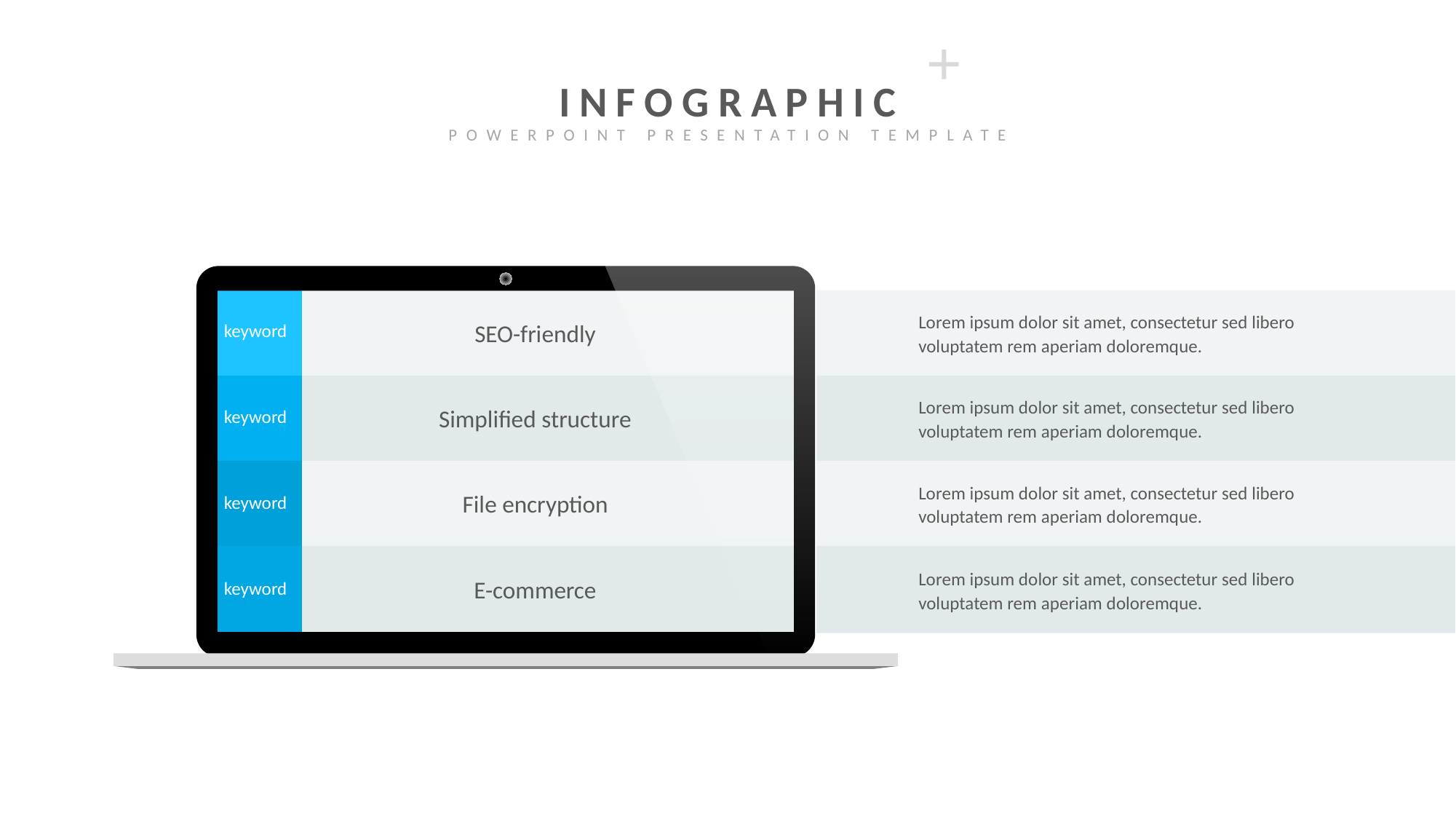

+
INFOGRAPHIC
POWERPOINT PRESENTATION TEMPLATE

Lorem ipsum dolor sit amet, consectetur sed libero
voluptatem rem aperiam doloremque.
SEO-friendly
keyword

Lorem ipsum dolor sit amet, consectetur sed libero
voluptatem rem aperiam doloremque.
Simplified structure
keyword

Lorem ipsum dolor sit amet, consectetur sed libero
voluptatem rem aperiam doloremque.
File encryption
keyword

Lorem ipsum dolor sit amet, consectetur sed libero
voluptatem rem aperiam doloremque.
E-commerce
keyword
04